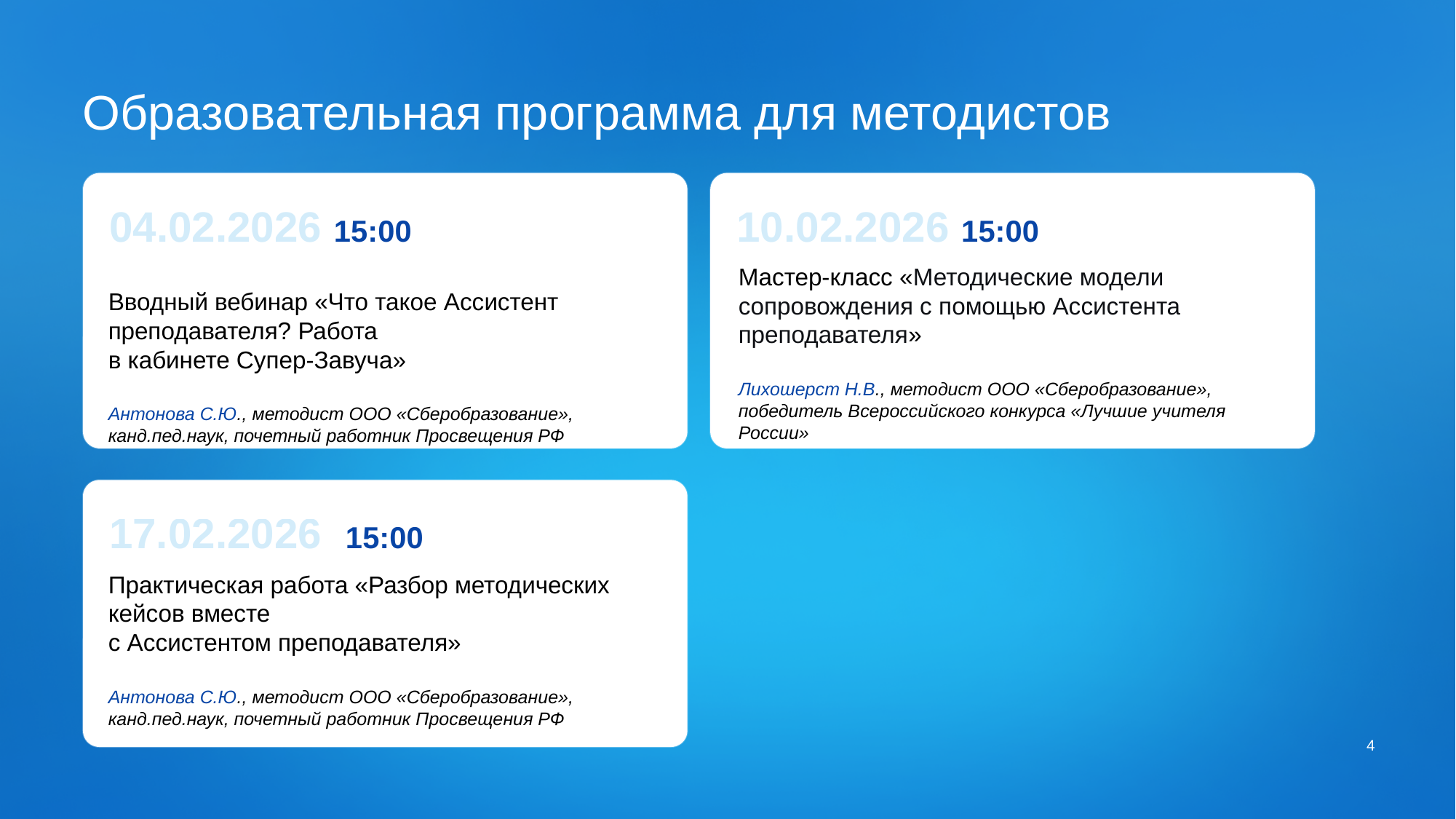

# Образовательная программа для методистов
04.02.2026 15:00

10.02.2026 15:00

Мастер-класс «Методические модели сопровождения с помощью Ассистента преподавателя»

Лихошерст Н.В., методист ООО «Сберобразование», победитель Всероссийского конкурса «Лучшие учителя России»

Вводный вебинар «Что такое Ассистент преподавателя? Работа
в кабинете Супер-Завуча»

Антонова С.Ю., методист ООО «Сберобразование», канд.пед.наук, почетный работник Просвещения РФ

17.02.2026  15:00

Практическая работа «Разбор методических кейсов вместе
с Ассистентом преподавателя»

Антонова С.Ю., методист ООО «Сберобразование», канд.пед.наук, почетный работник Просвещения РФ

4